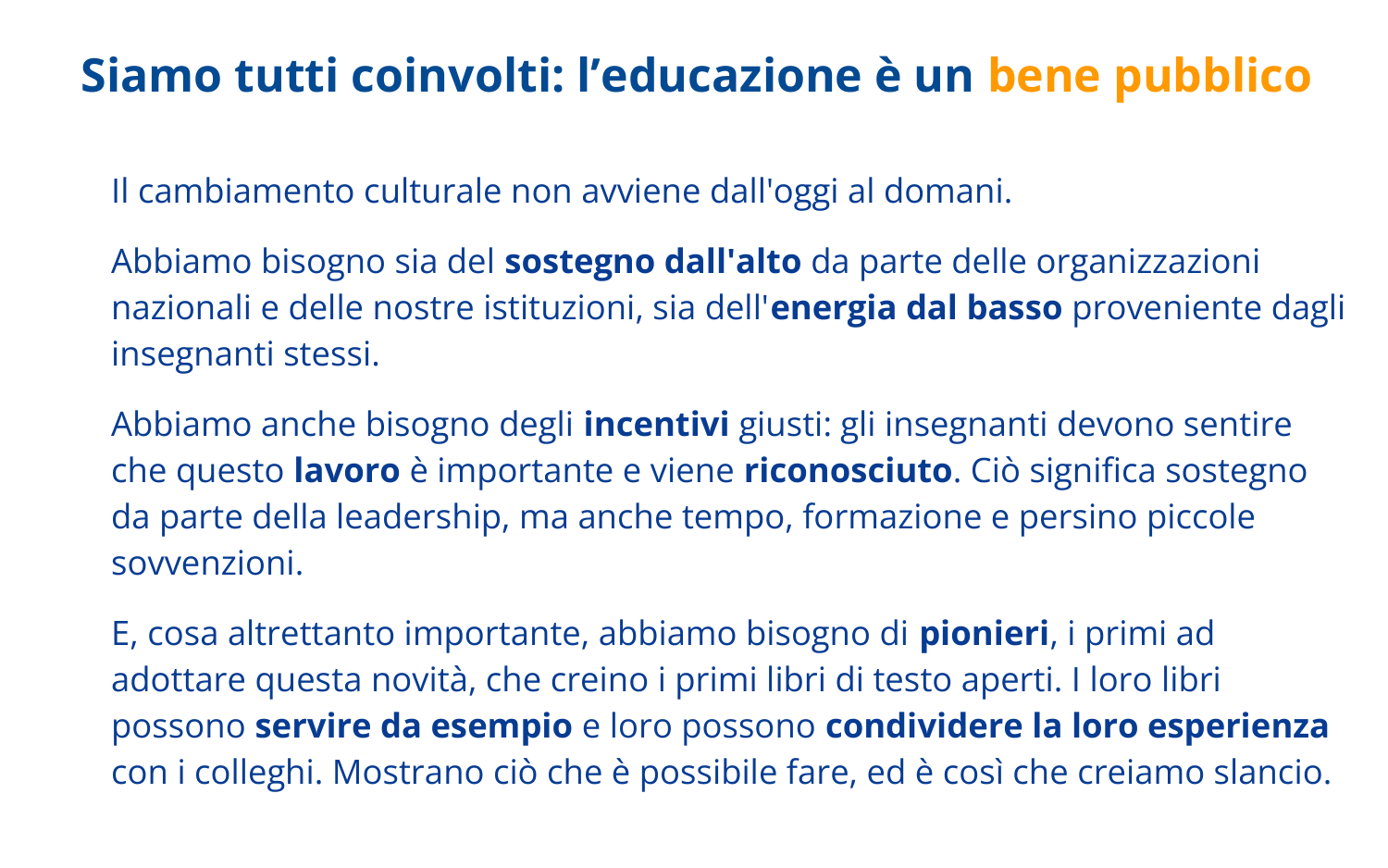

# Siamo tutti coinvolti: l’educazione è un bene pubblico
Il cambiamento culturale non avviene dall'oggi al domani.
Abbiamo bisogno sia del sostegno dall'alto da parte delle organizzazioni nazionali e delle nostre istituzioni, sia dell'energia dal basso proveniente dagli insegnanti stessi.
Abbiamo anche bisogno degli incentivi giusti: gli insegnanti devono sentire che questo lavoro è importante e viene riconosciuto. Ciò significa sostegno da parte della leadership, ma anche tempo, formazione e persino piccole sovvenzioni.
E, cosa altrettanto importante, abbiamo bisogno di pionieri, i primi ad adottare questa novità, che creino i primi libri di testo aperti. I loro libri possono servire da esempio e loro possono condividere la loro esperienza con i colleghi. Mostrano ciò che è possibile fare, ed è così che creiamo slancio.